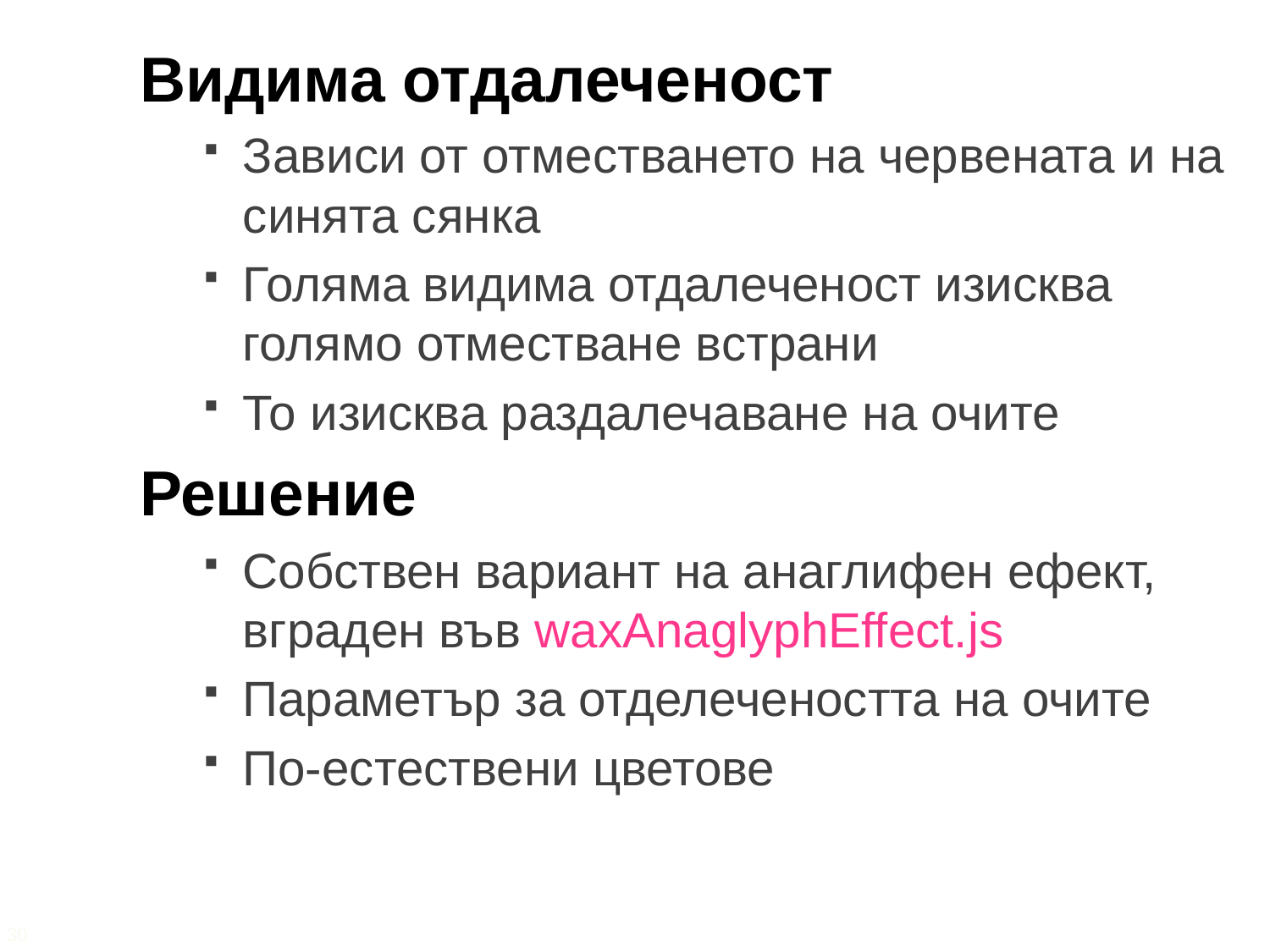

Видима отдалеченост
Зависи от отместването на червената и на синята сянка
Голяма видима отдалеченост изисква голямо отместване встрани
То изисква раздалечаване на очите
Решение
Собствен вариант на анаглифен ефект, вграден във waxAnaglyphEffect.js
Параметър за отделечеността на очите
По-естествени цветове